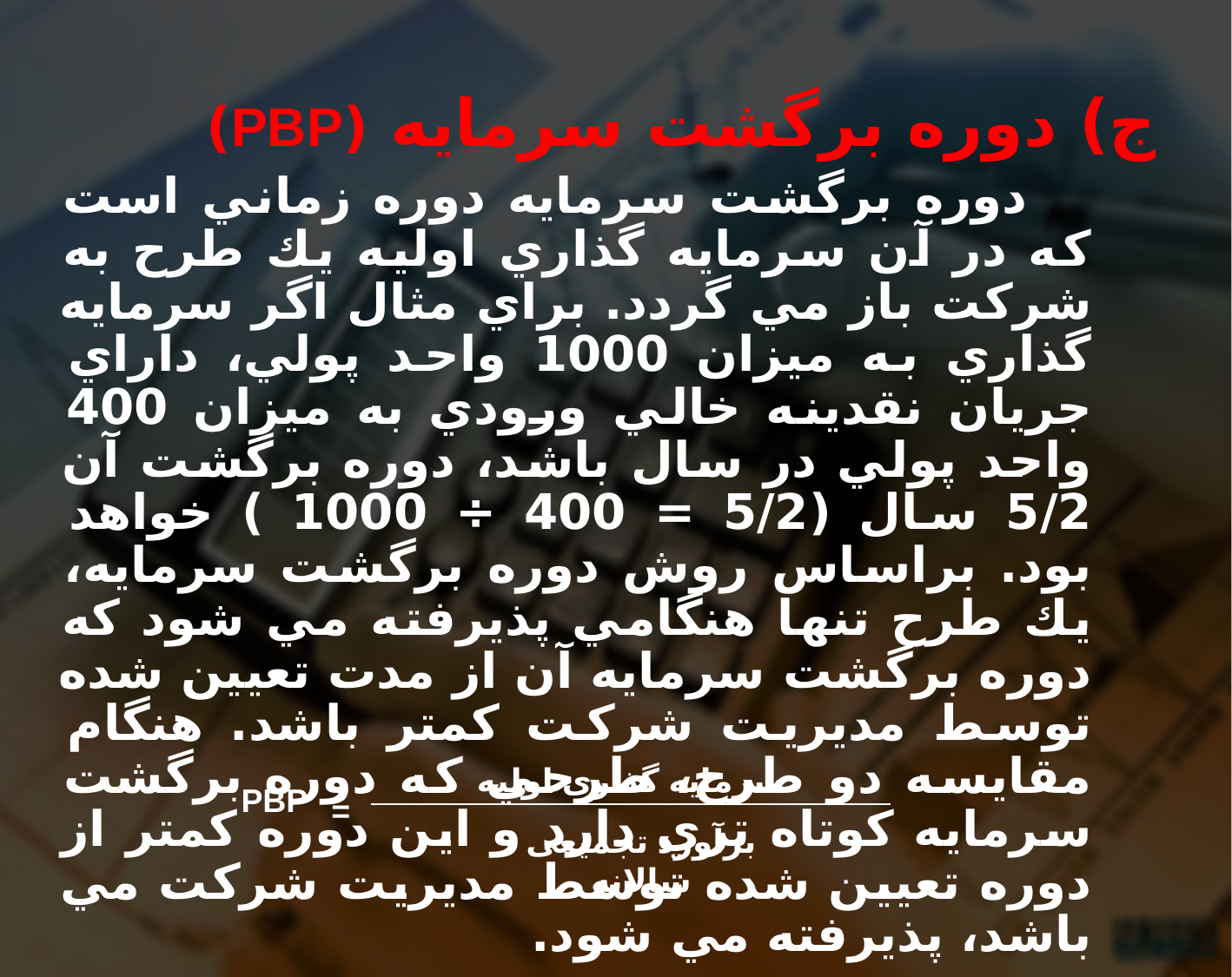

# ج) دوره برگشت سرمايه (PBP)
     دوره برگشت سرمايه دوره زماني است كه در آن سرمايه گذاري اوليه يك طرح به شركت باز مي گردد. براي مثال اگر سرمايه گذاري به ميزان 1000 واحد پولي، داراي جريان نقدينه خالي ورودي به ميزان 400 واحد پولي در سال باشد، دوره برگشت آن 5/2 سال (5/2 = 400 ÷ 1000 ) خواهد بود. براساس روش دوره برگشت سرمايه، يك طرح تنها هنگامي پذيرفته مي شود كه دوره برگشت سرمايه آن از مدت تعيين شده توسط مديريت شركت کمتر باشد. هنگام مقايسه دو طرح، طرحي كه دوره برگشت سرمايه كوتاه تري دارد و اين دوره كمتر از دوره تعيين شده توسط مديريت شركت مي باشد، پذيرفته مي شود.
سرمایه گذاری اولیه
PBP
=
برآورد تجمیعی سالانه